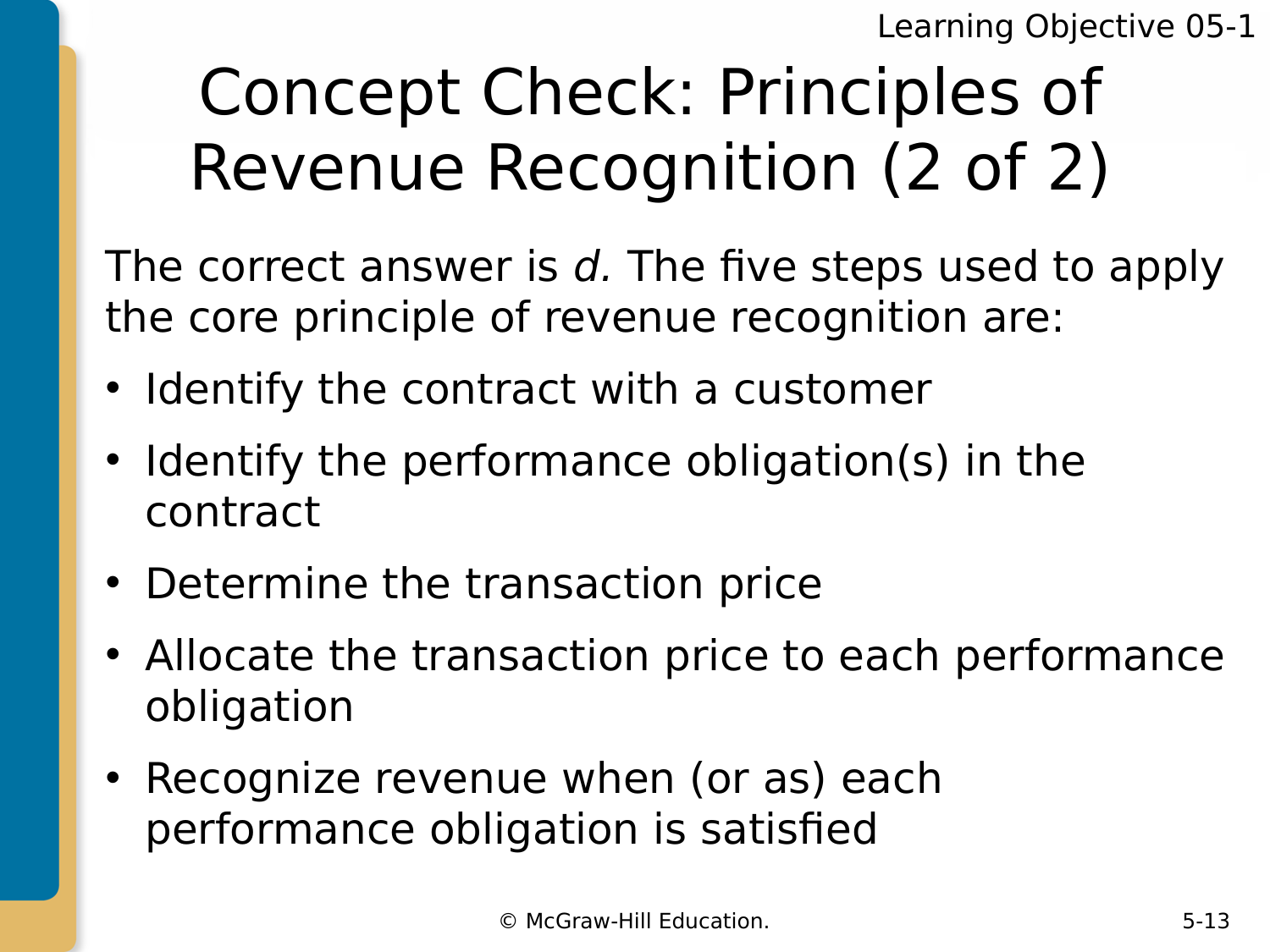

Learning Objective 05-1
# Concept Check: Principles of Revenue Recognition (2 of 2)
The correct answer is d. The five steps used to apply the core principle of revenue recognition are:
Identify the contract with a customer
Identify the performance obligation(s) in the contract
Determine the transaction price
Allocate the transaction price to each performance obligation
Recognize revenue when (or as) each performance obligation is satisfied